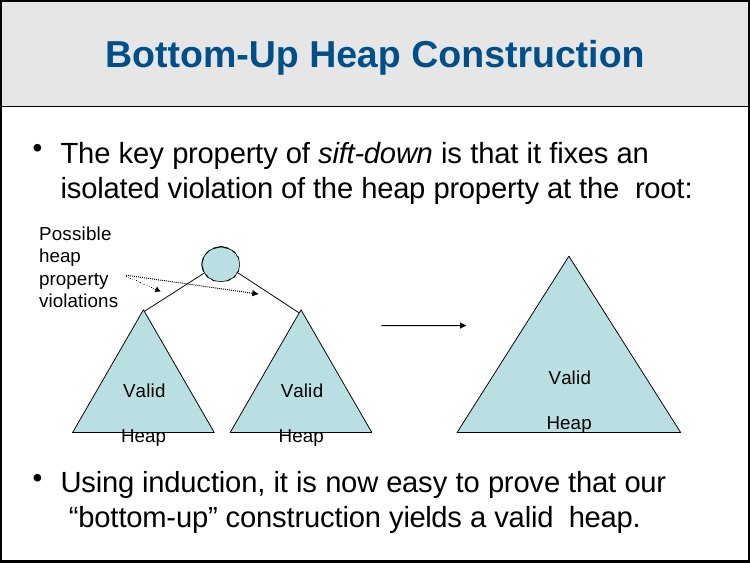

Bottom-Up Heap Construction
The key property of sift-down is that it fixes an  isolated violation of the heap property at the root:
Possible heap  property  violations

Valid  Heap
Valid  Heap
Valid  Heap
Using induction, it is now easy to prove that our  “bottom-up” construction yields a valid heap.